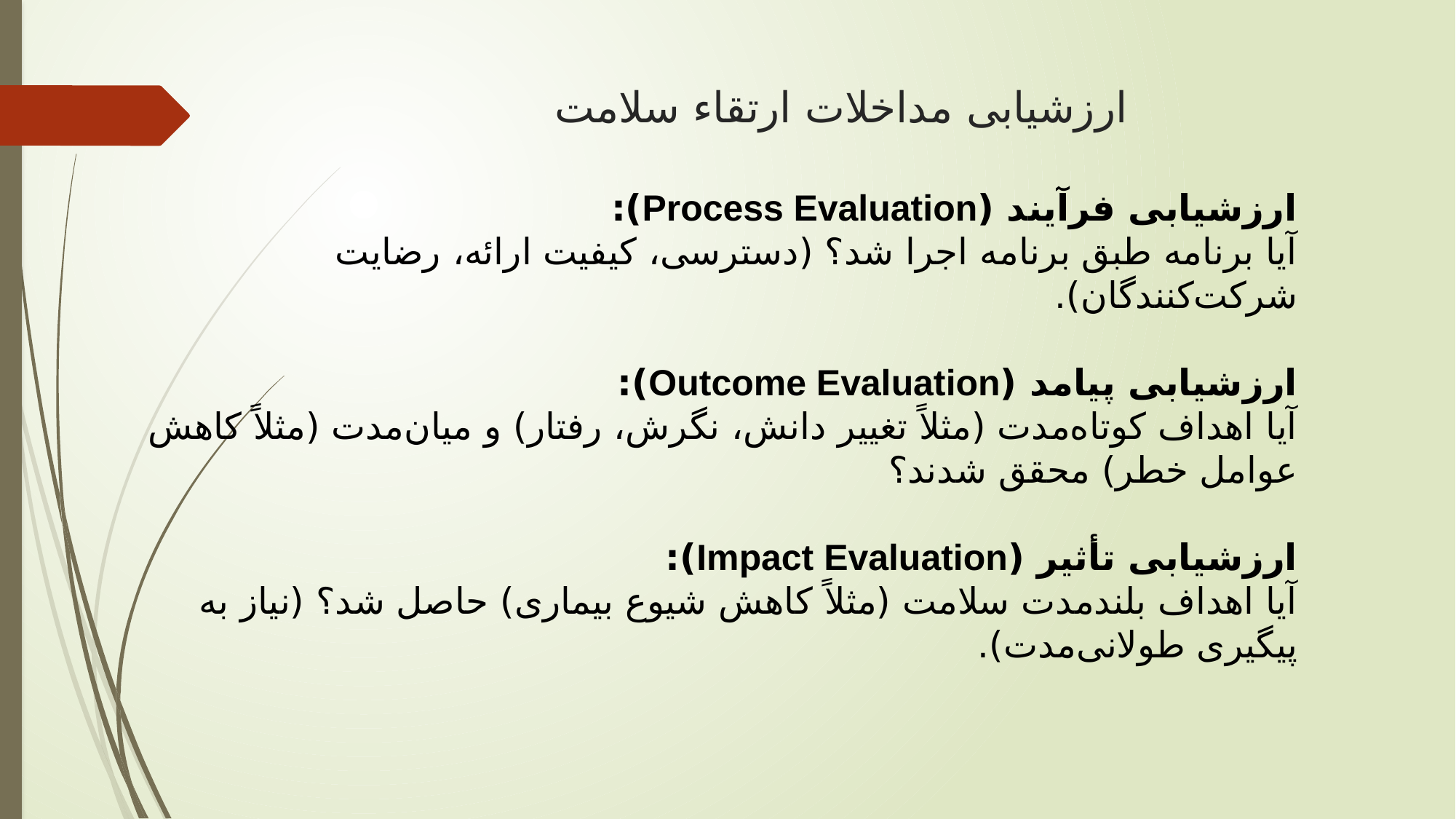

# ارزشیابی مداخلات ارتقاء سلامت
ارزشیابی فرآیند (Process Evaluation):
آیا برنامه طبق برنامه اجرا شد؟ (دسترسی، کیفیت ارائه، رضایت شرکت‌کنندگان).

ارزشیابی پیامد (Outcome Evaluation):
آیا اهداف کوتاه‌مدت (مثلاً تغییر دانش، نگرش، رفتار) و میان‌مدت (مثلاً کاهش عوامل خطر) محقق شدند؟

ارزشیابی تأثیر (Impact Evaluation):
آیا اهداف بلندمدت سلامت (مثلاً کاهش شیوع بیماری) حاصل شد؟ (نیاز به پیگیری طولانی‌مدت).